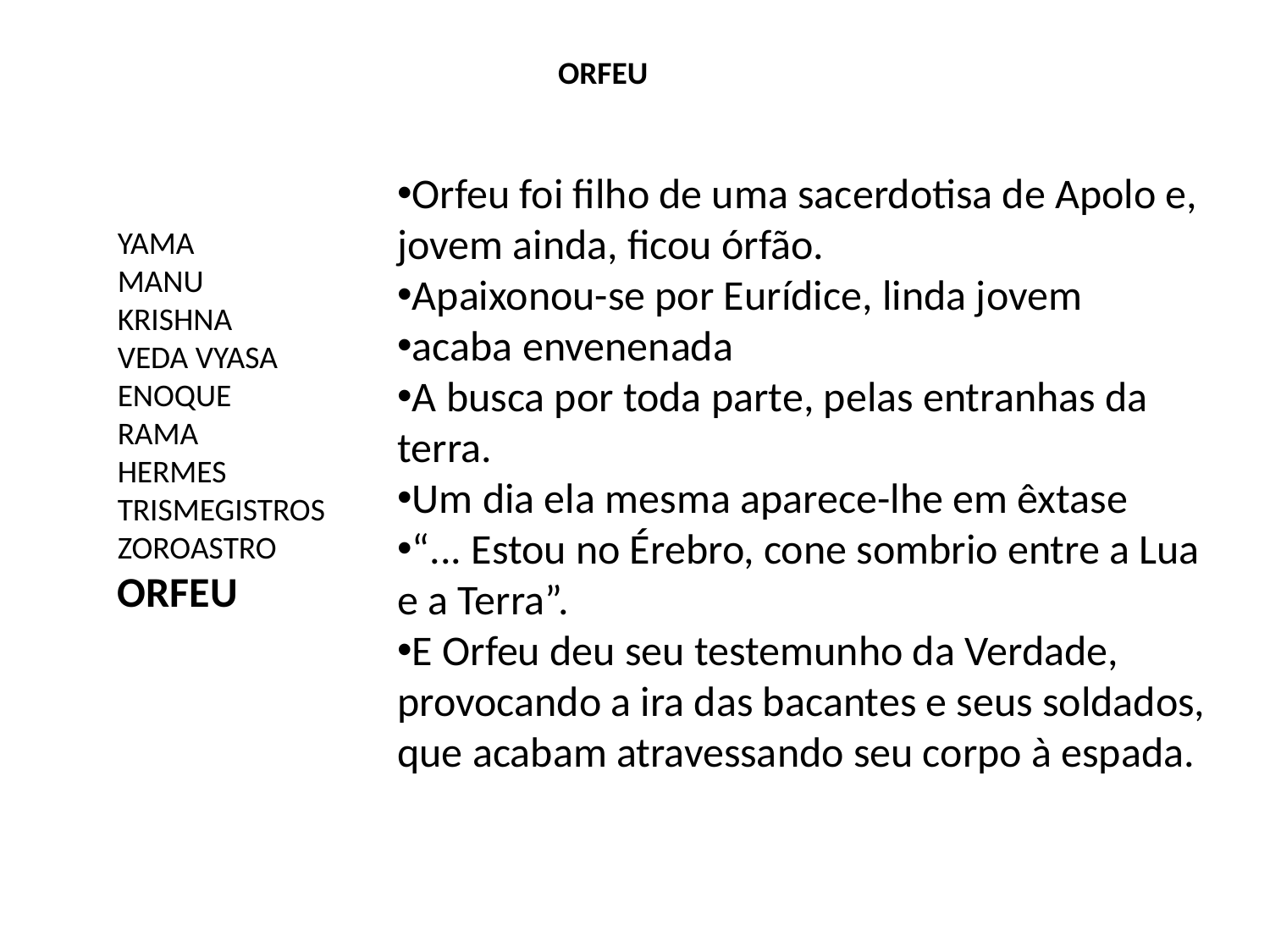

ORFEU
Orfeu foi filho de uma sacerdotisa de Apolo e, jovem ainda, ficou órfão.
Apaixonou-se por Eurídice, linda jovem
acaba envenenada
A busca por toda parte, pelas entranhas da terra.
Um dia ela mesma aparece-lhe em êxtase
“... Estou no Érebro, cone sombrio entre a Lua e a Terra”.
E Orfeu deu seu testemunho da Verdade, provocando a ira das bacantes e seus soldados, que acabam atravessando seu corpo à espada.
YAMA
MANU
KRISHNA
VEDA VYASA
ENOQUE
RAMA
HERMES TRISMEGISTROS
ZOROASTRO
ORFEU